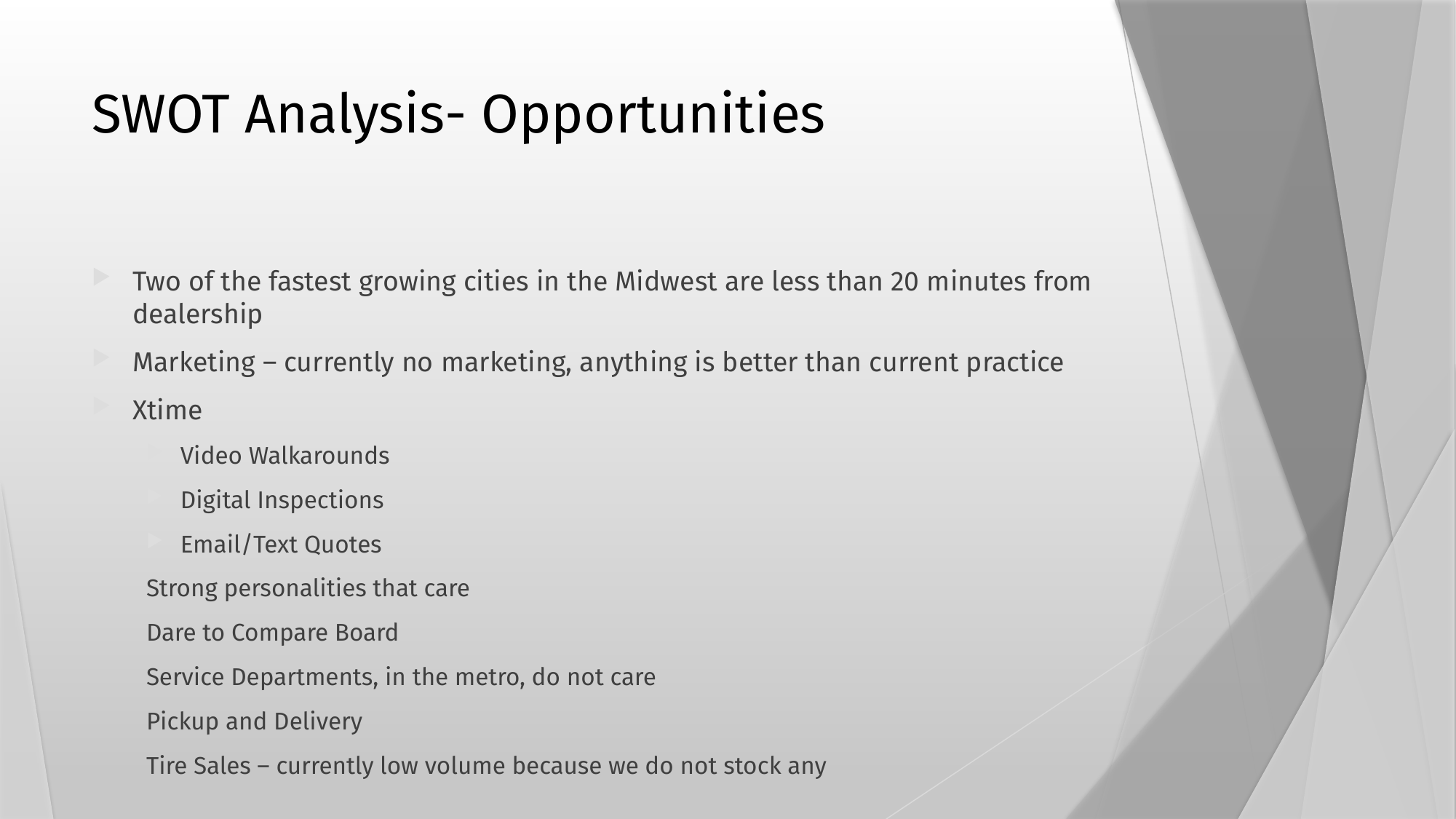

# SWOT Analysis- Opportunities
Two of the fastest growing cities in the Midwest are less than 20 minutes from dealership
Marketing – currently no marketing, anything is better than current practice
Xtime
Video Walkarounds
Digital Inspections
Email/Text Quotes
Strong personalities that care
Dare to Compare Board
Service Departments, in the metro, do not care
Pickup and Delivery
Tire Sales – currently low volume because we do not stock any